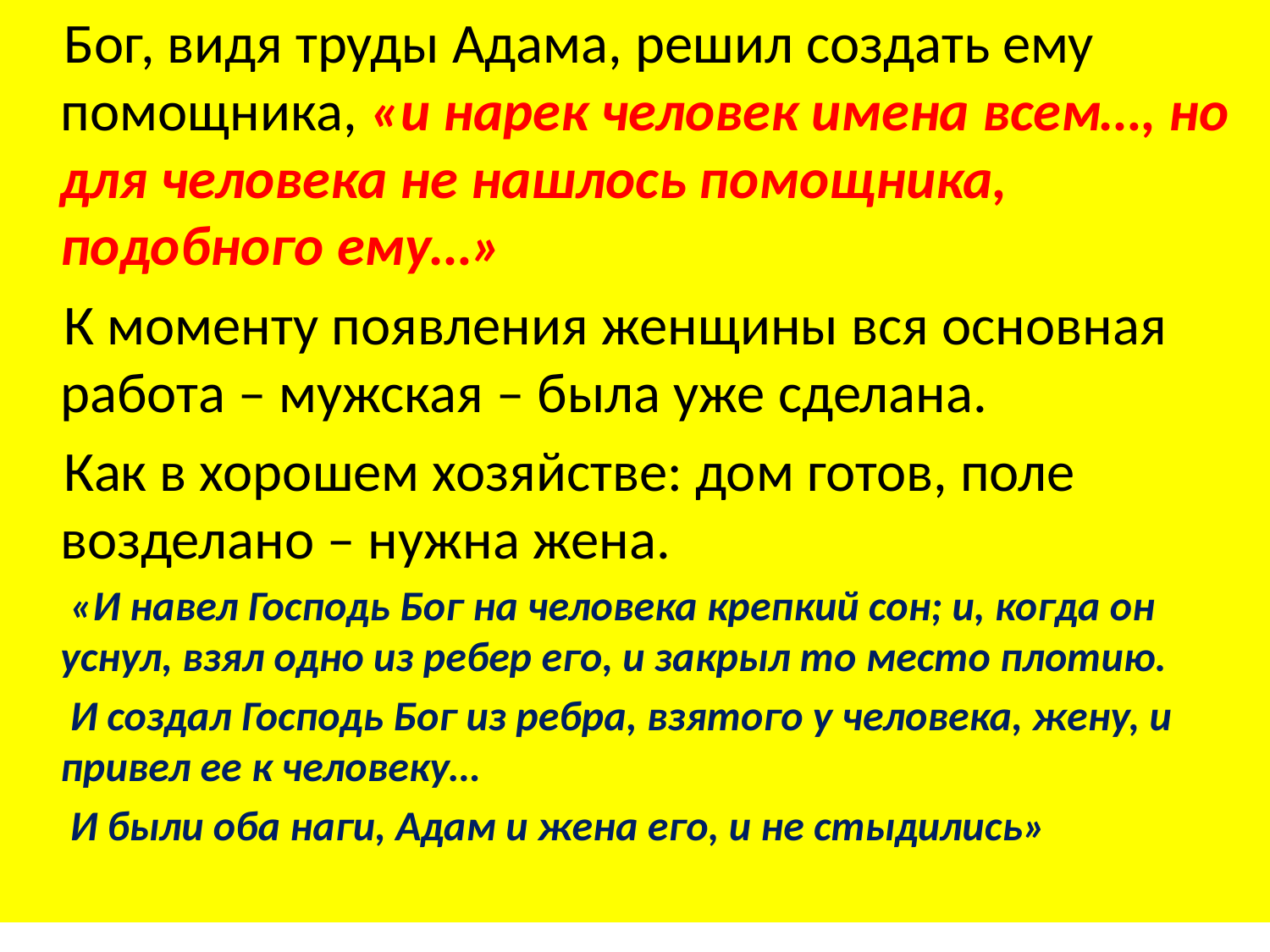

Бог, видя труды Адама, решил создать ему помощника, «и нарек человек имена всем…, но для человека не нашлось помощника, подобного ему…»
    К моменту появления женщины вся основная работа – мужская – была уже сделана.
    Как в хорошем хозяйстве: дом готов, поле возделано – нужна жена.
      «И навел Господь Бог на человека крепкий сон; и, когда он уснул, взял одно из ребер его, и закрыл то место плотию.
      И создал Господь Бог из ребра, взятого у человека, жену, и привел ее к человеку…
      И были оба наги, Адам и жена его, и не стыдились»
#